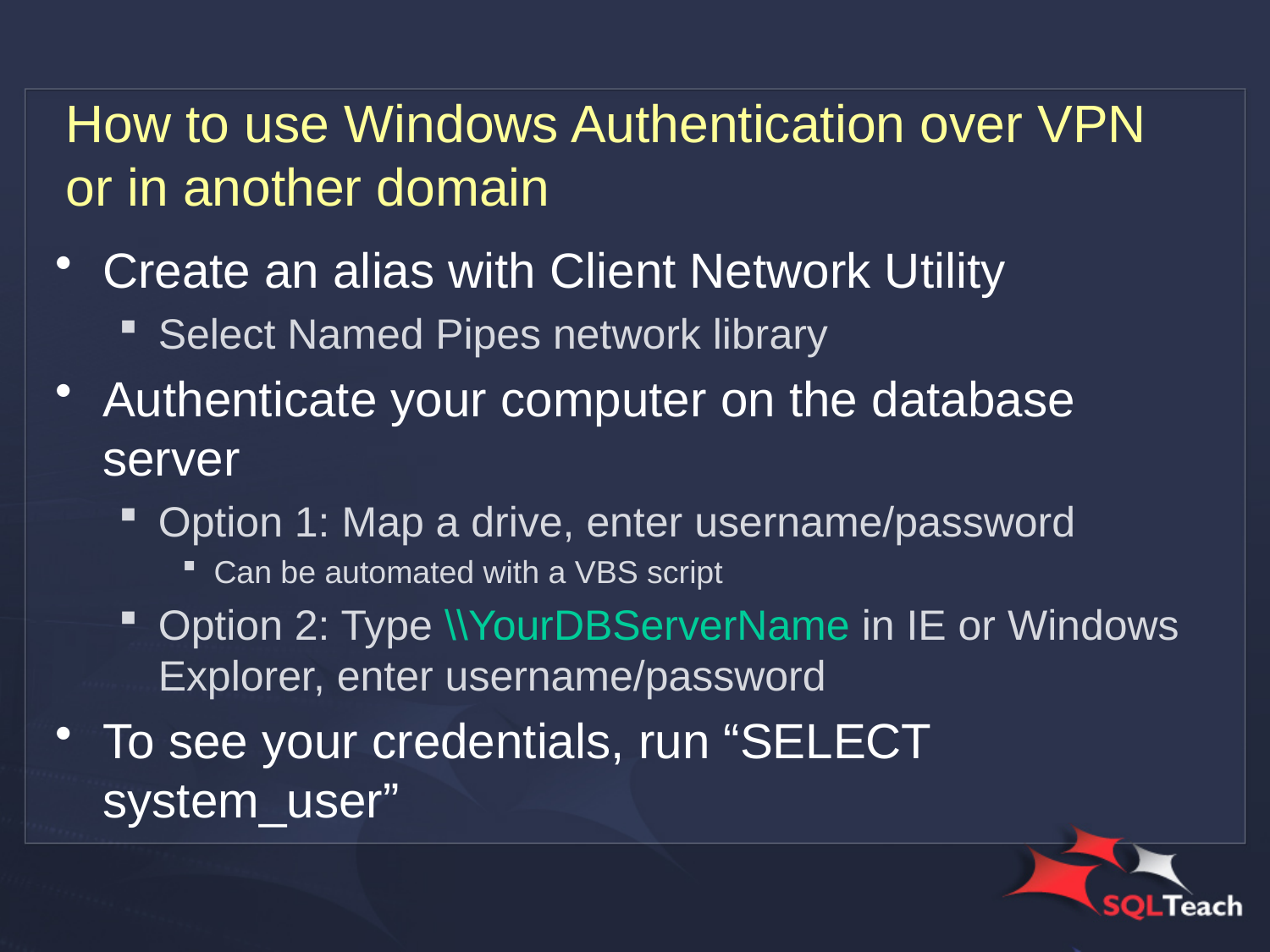

# How to use Windows Authentication over VPN or in another domain
Create an alias with Client Network Utility
Select Named Pipes network library
Authenticate your computer on the database server
Option 1: Map a drive, enter username/password
Can be automated with a VBS script
Option 2: Type \\YourDBServerName in IE or Windows Explorer, enter username/password
To see your credentials, run “SELECT system_user”